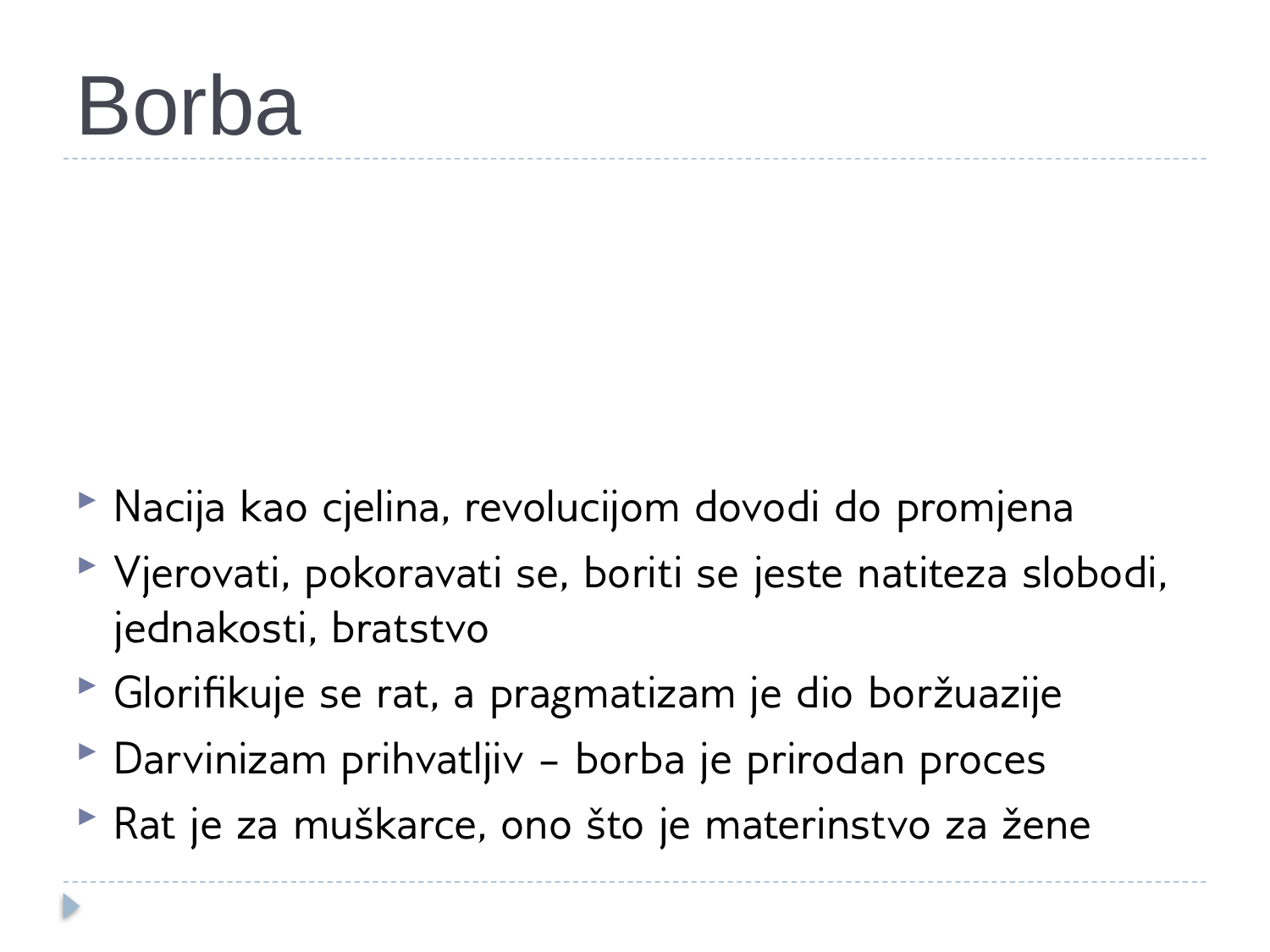

# Borba
Nacija kao cjelina, revolucijom dovodi do promjena
Vjerovati, pokoravati se, boriti se jeste natiteza slobodi, jednakosti, bratstvo
Glorifikuje se rat, a pragmatizam je dio boržuazije
Darvinizam prihvatljiv – borba je prirodan proces
Rat je za muškarce, ono što je materinstvo za žene